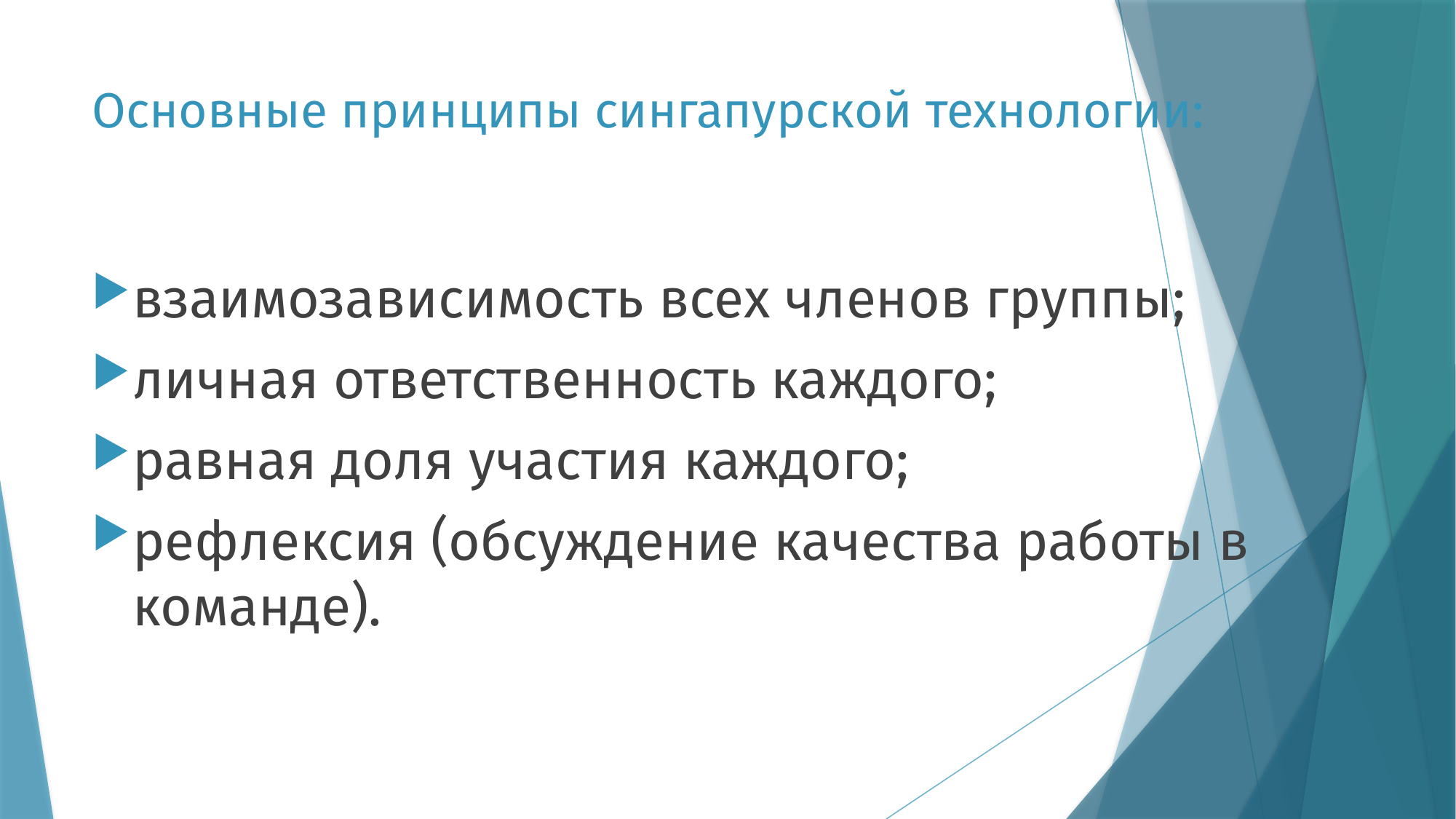

# Основные принципы сингапурской технологии:
взаимозависимость всех членов группы;
личная ответственность каждого;
равная доля участия каждого;
рефлексия (обсуждение качества работы в команде).